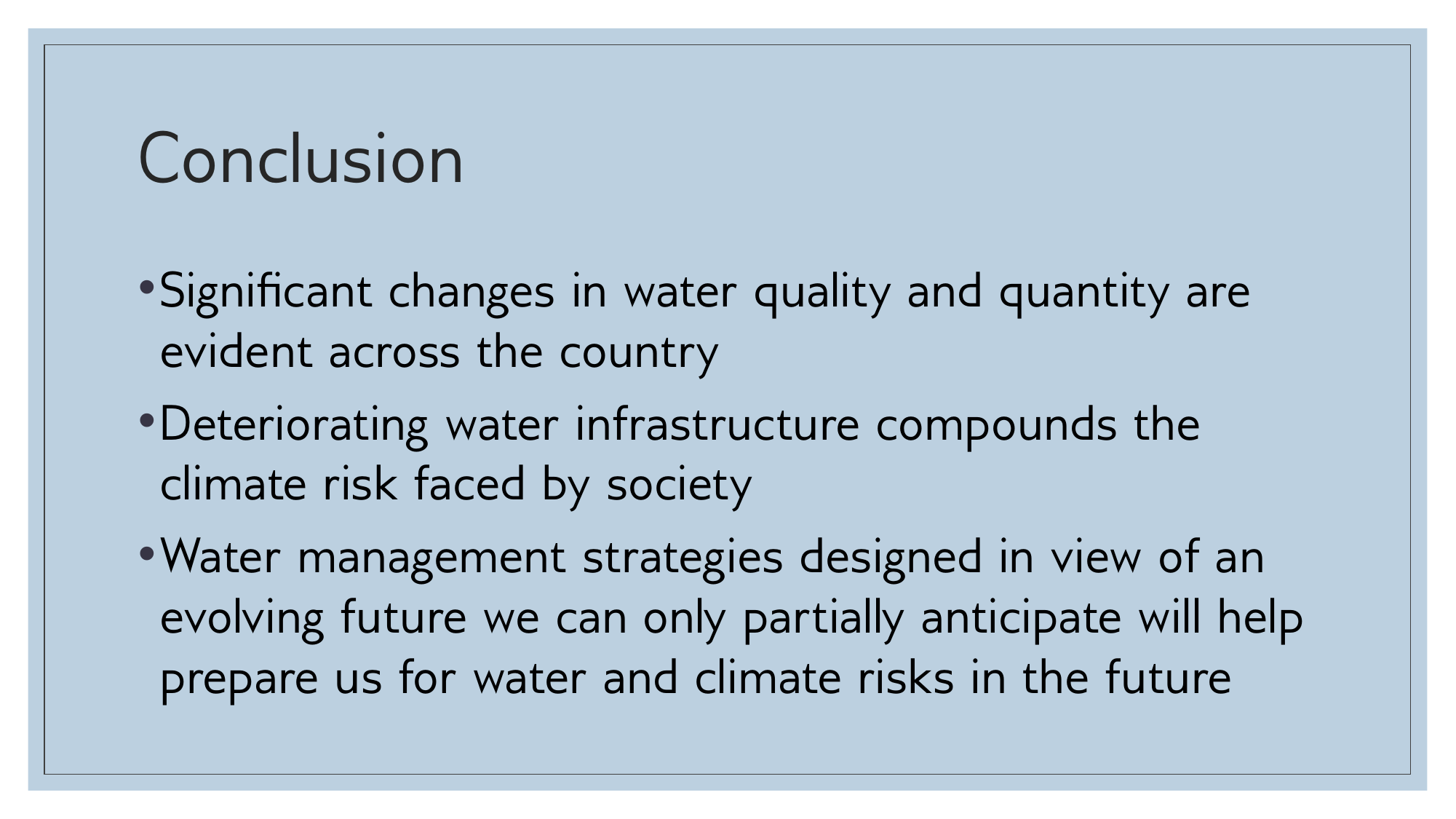

# Conclusion
Significant changes in water quality and quantity are evident across the country
Deteriorating water infrastructure compounds the climate risk faced by society
Water management strategies designed in view of an evolving future we can only partially anticipate will help prepare us for water and climate risks in the future